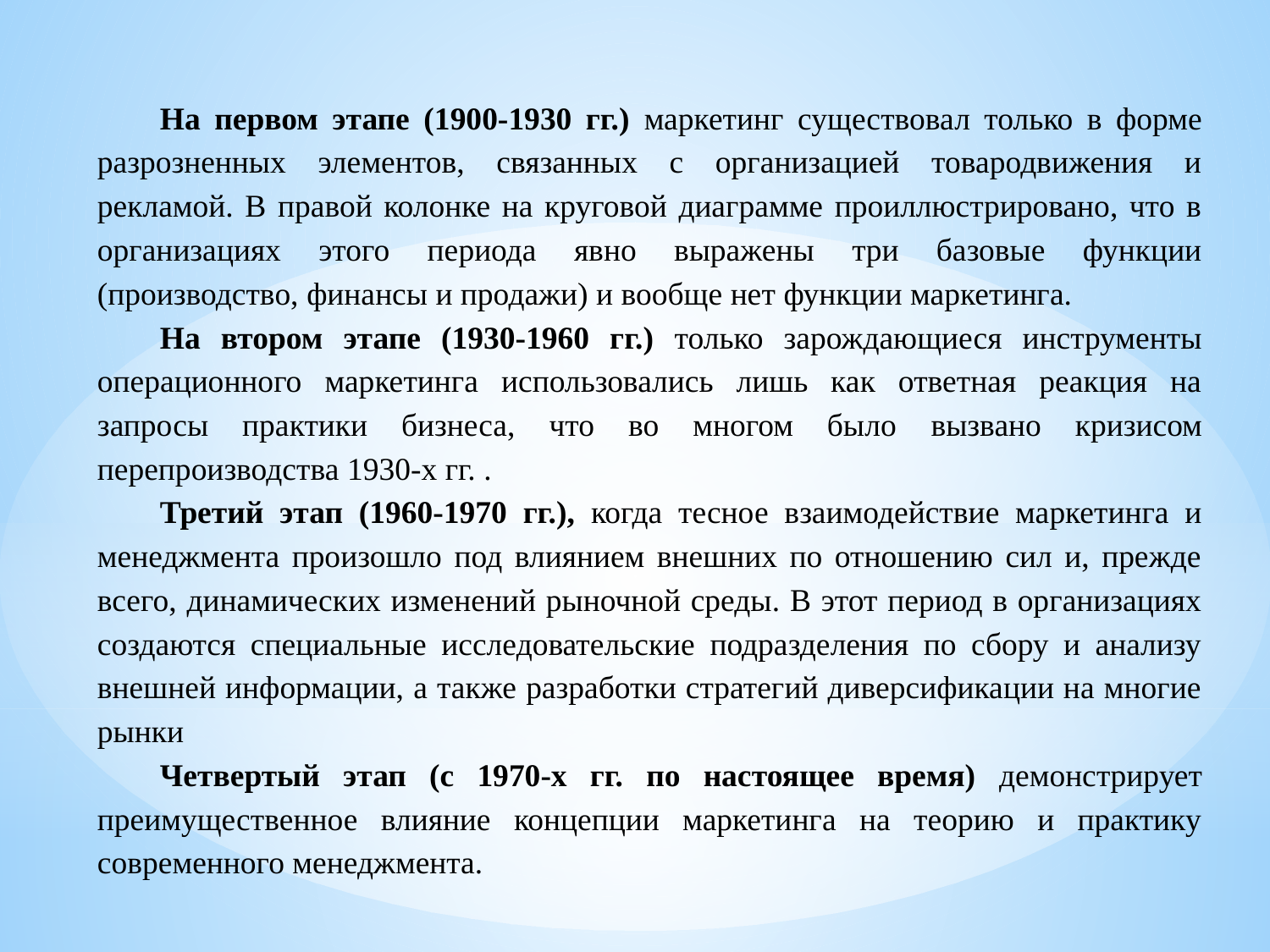

На первом этапе (1900-1930 гг.) маркетинг существовал только в форме разрозненных элементов, связанных с организацией товародвижения и рекламой. В правой колонке на круговой диаграмме проиллюстрировано, что в организациях этого периода явно выражены три базовые функции (производство, финансы и продажи) и вообще нет функции маркетинга.
На втором этапе (1930-1960 гг.) только зарождающиеся инструменты операционного маркетинга использовались лишь как ответная реакция на запросы практики бизнеса, что во многом было вызвано кризисом перепроизводства 1930-х гг. .
Третий этап (1960-1970 гг.), когда тесное взаимодействие маркетинга и менеджмента произошло под влиянием внешних по отношению сил и, прежде всего, динамических изменений рыночной среды. В этот период в организациях создаются специальные исследовательские подразделения по сбору и анализу внешней информации, а также разработки стратегий диверсификации на многие рынки
Четвертый этап (с 1970-х гг. по настоящее время) демонстрирует преимущественное влияние концепции маркетинга на теорию и практику современного менеджмента.